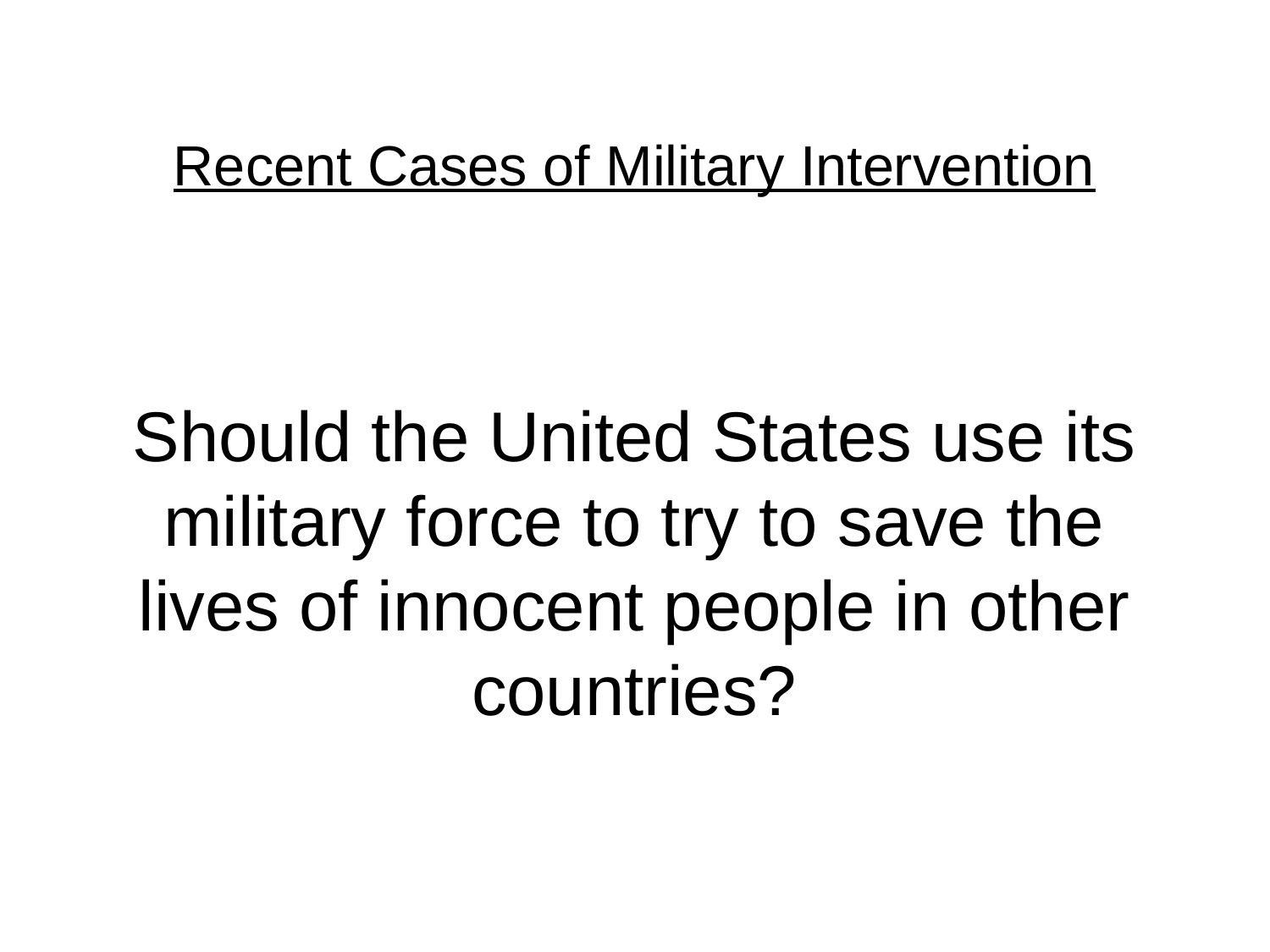

# Recent Cases of Military Intervention
Should the United States use its military force to try to save the lives of innocent people in other countries?